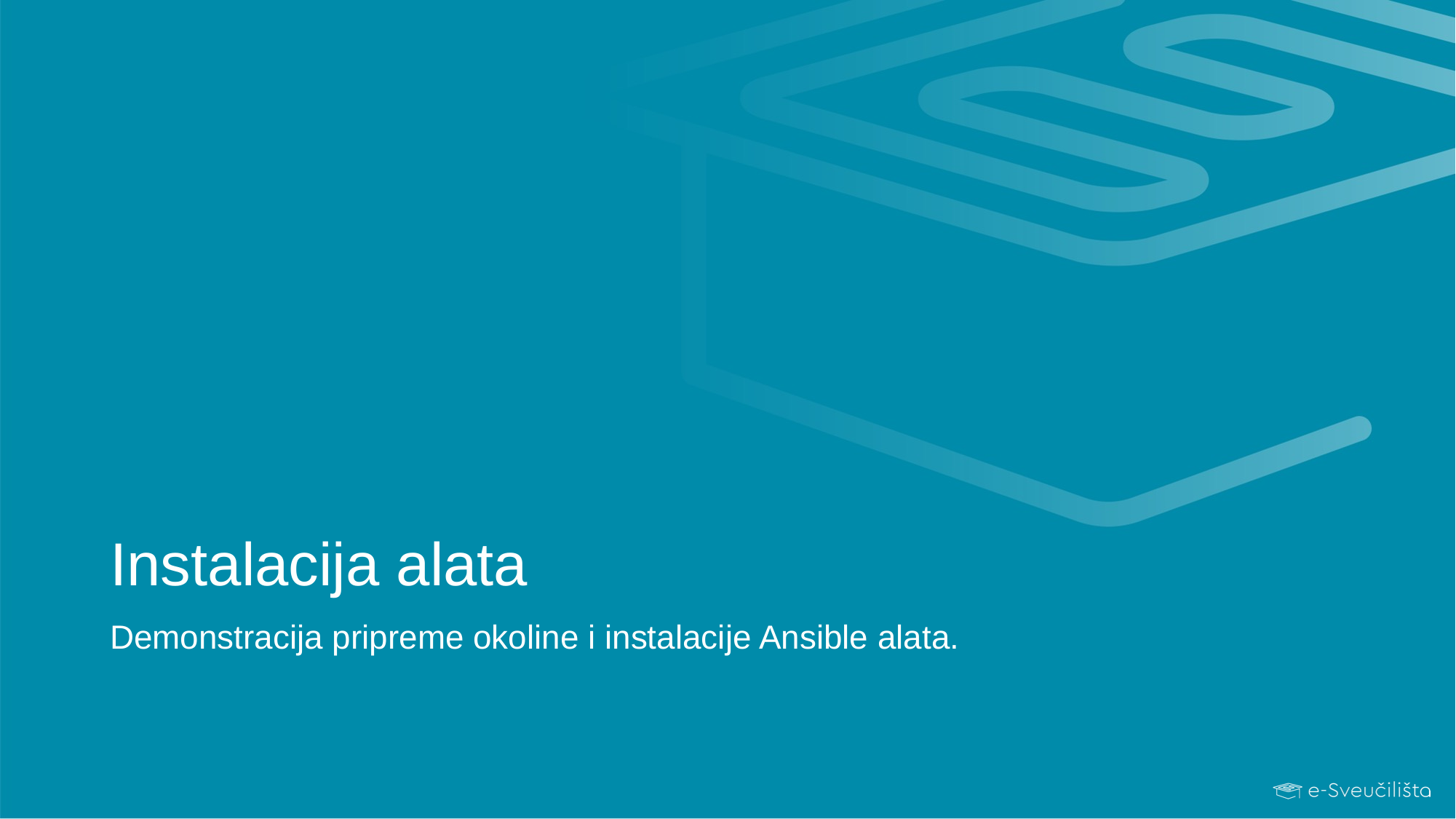

# Instalacija alata
Demonstracija pripreme okoline i instalacije Ansible alata.